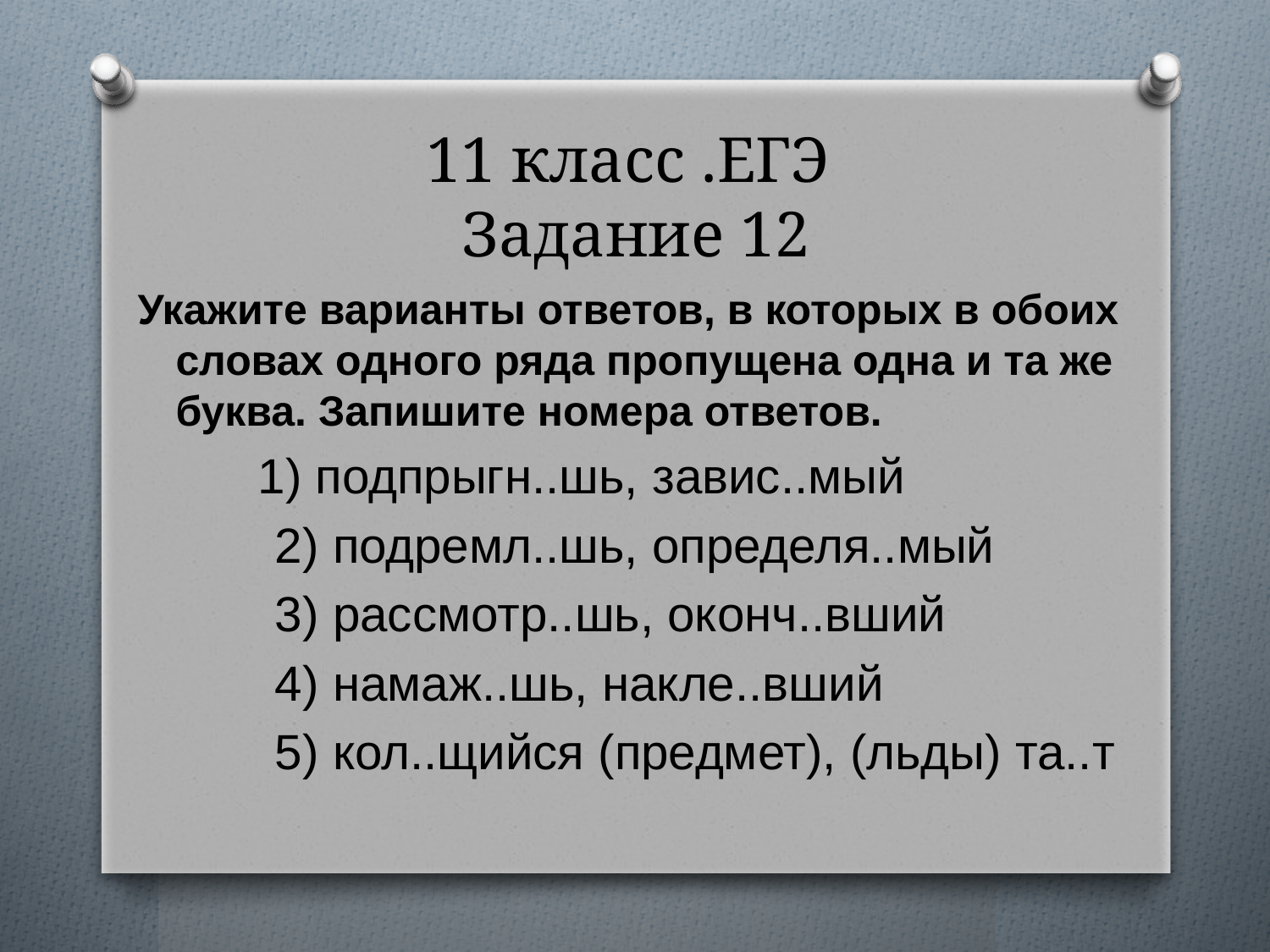

# 11 класс .ЕГЭ Задание 12
Укажите варианты ответов, в которых в обоих словах одного ряда пропущена одна и та же буква. Запишите номера ответов.
          1) подпрыгн..шь, завис..мый
          2) подремл..шь, определя..мый
          3) рассмотр..шь, оконч..вший
          4) намаж..шь, накле..вший
          5) кол..щийся (предмет), (льды) та..т